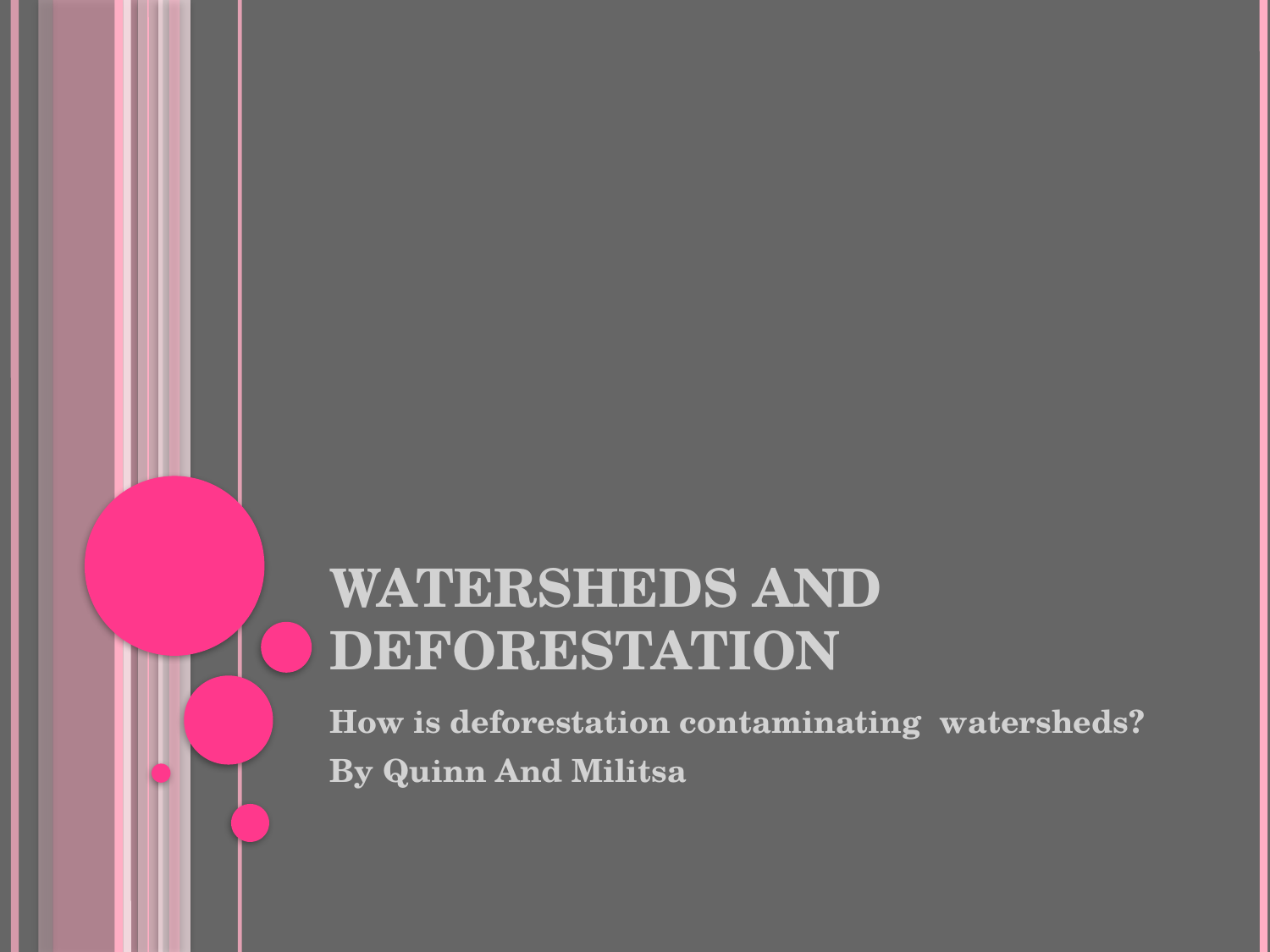

# Watersheds and deforestation
How is deforestation contaminating  watersheds?
By Quinn And Militsa